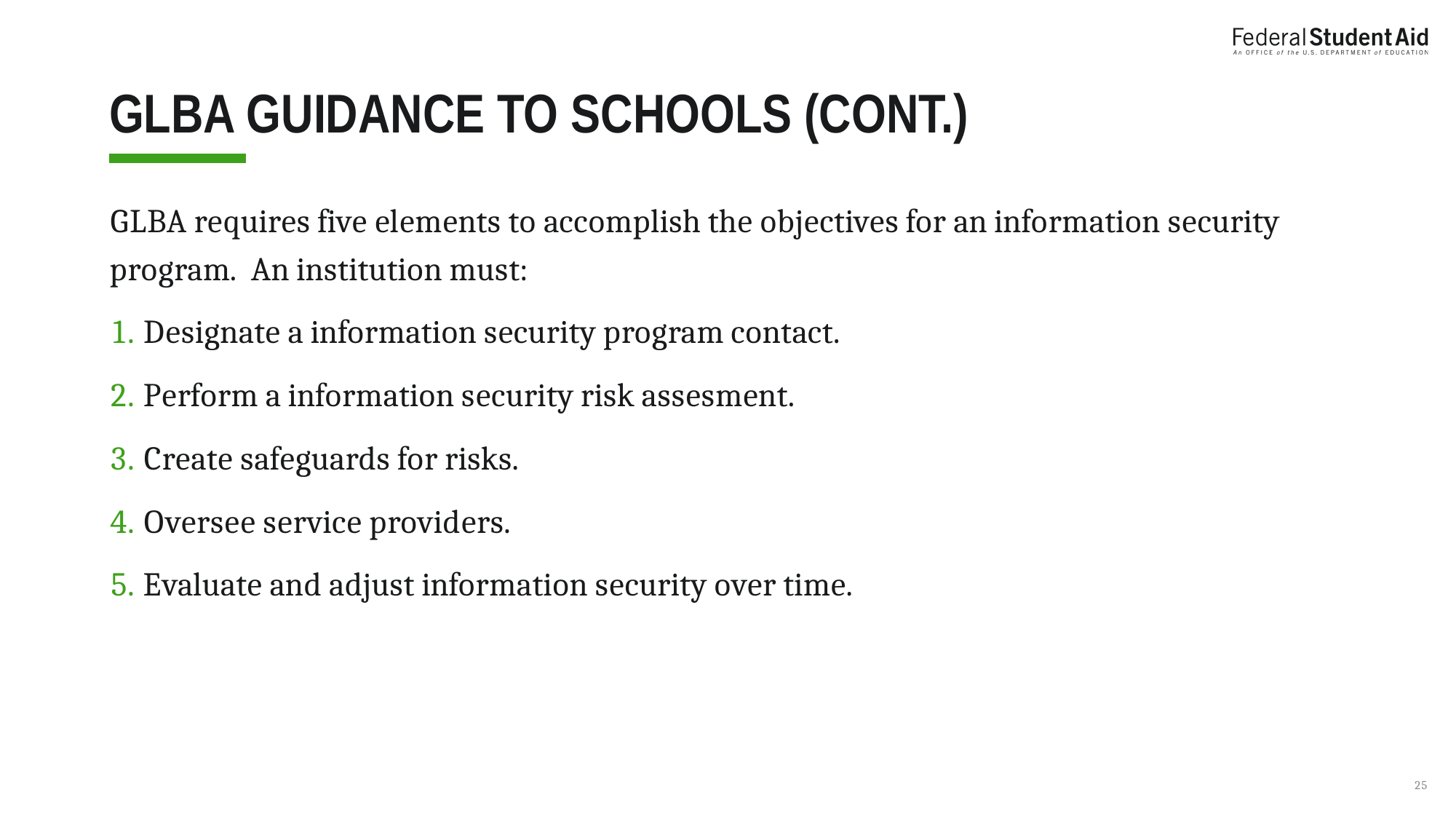

# GLBA Guidance to schools (cont.)
GLBA requires five elements to accomplish the objectives for an information security program.  An institution must:
Designate a information security program contact.
Perform a information security risk assesment.
Create safeguards for risks.
Oversee service providers.
Evaluate and adjust information security over time.

25